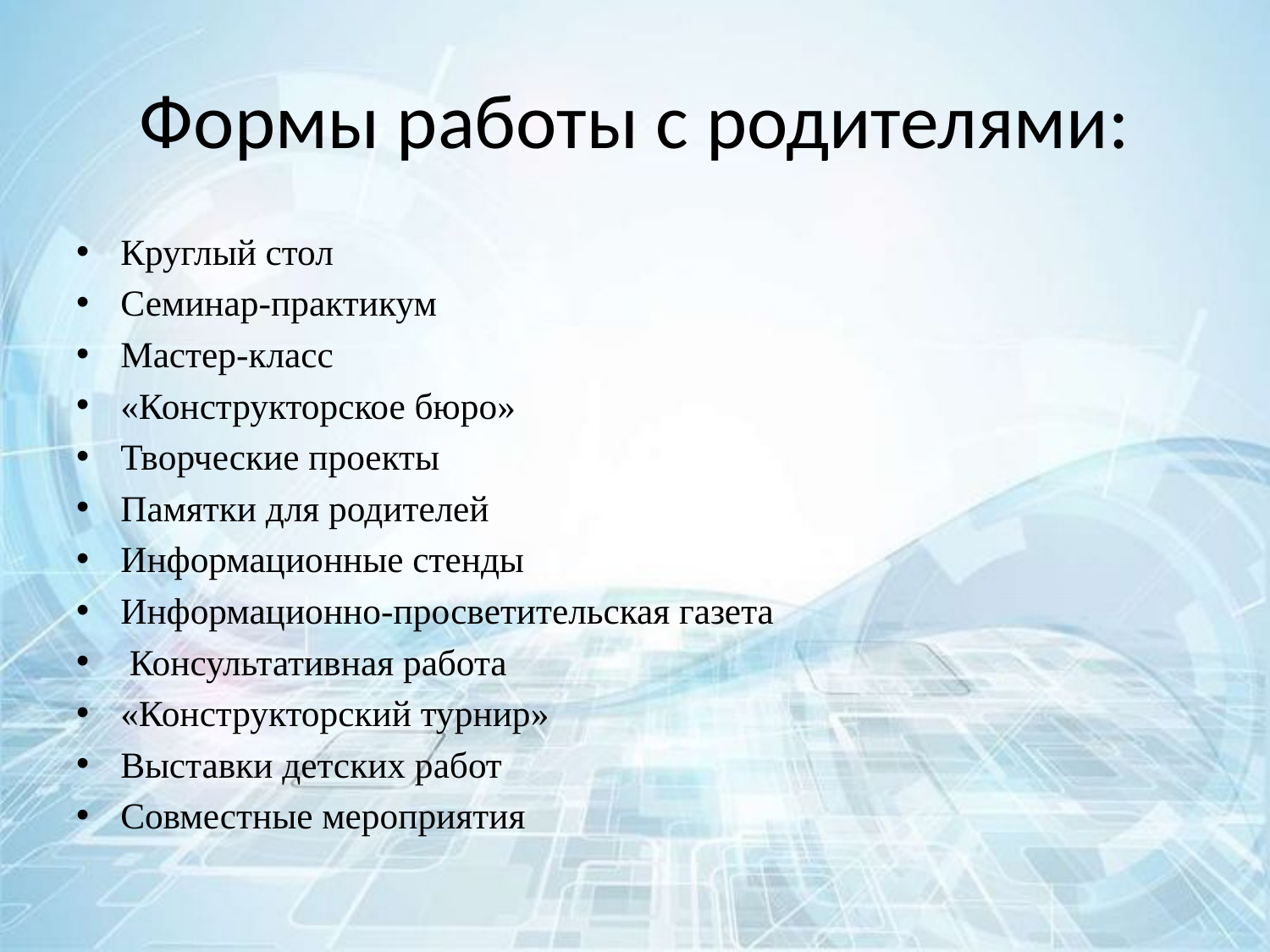

# Формы работы с родителями:
Круглый стол
Семинар-практикум
Мастер-класс
«Конструкторское бюро»
Творческие проекты
Памятки для родителей
Информационные стенды
Информационно-просветительская газета
 Консультативная работа
«Конструкторский турнир»
Выставки детских работ
Совместные мероприятия